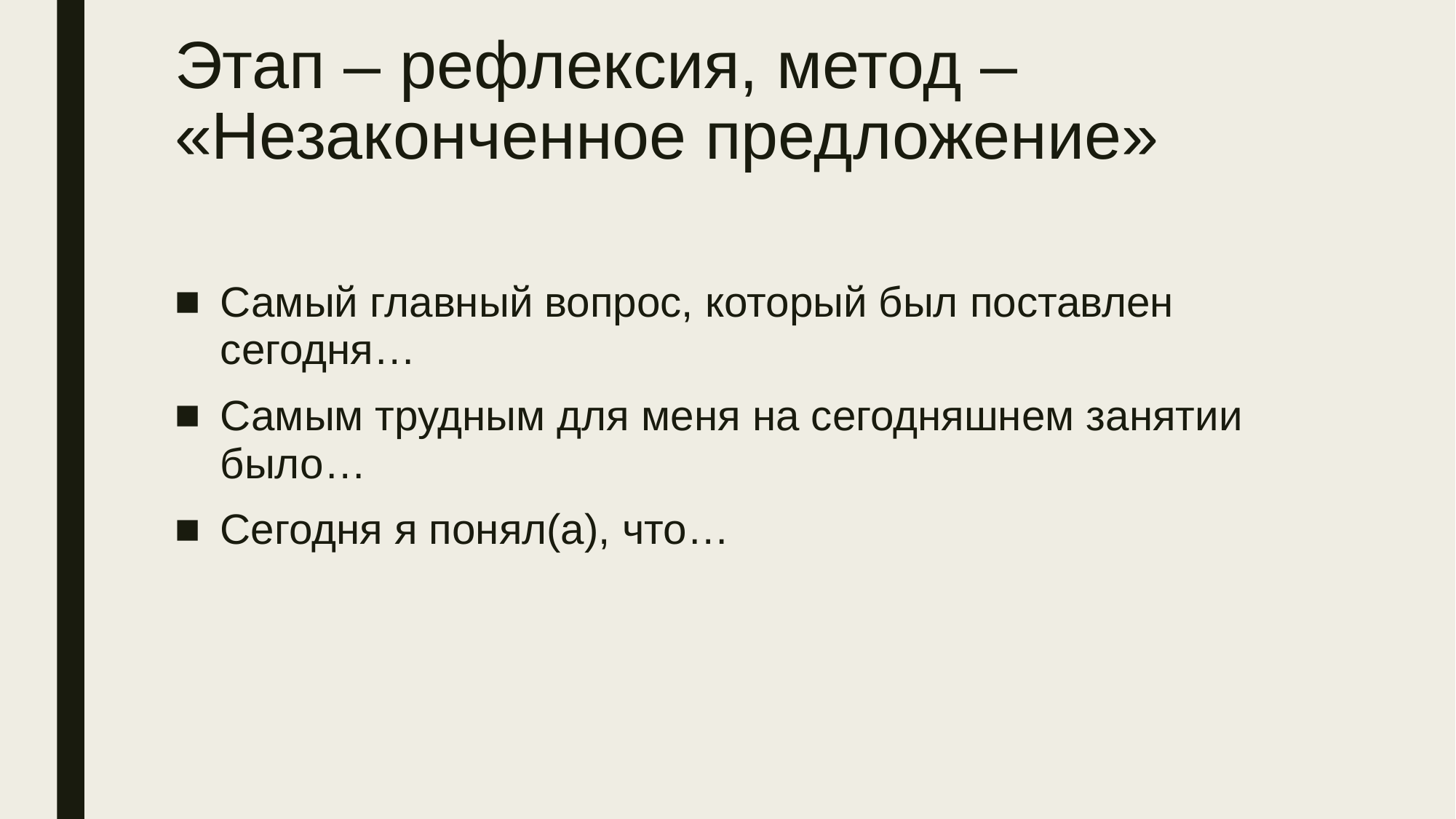

# Этап – рефлексия, метод – «Незаконченное предложение»
Самый главный вопрос, который был поставлен сегодня…
Самым трудным для меня на сегодняшнем занятии было…
Сегодня я понял(а), что…